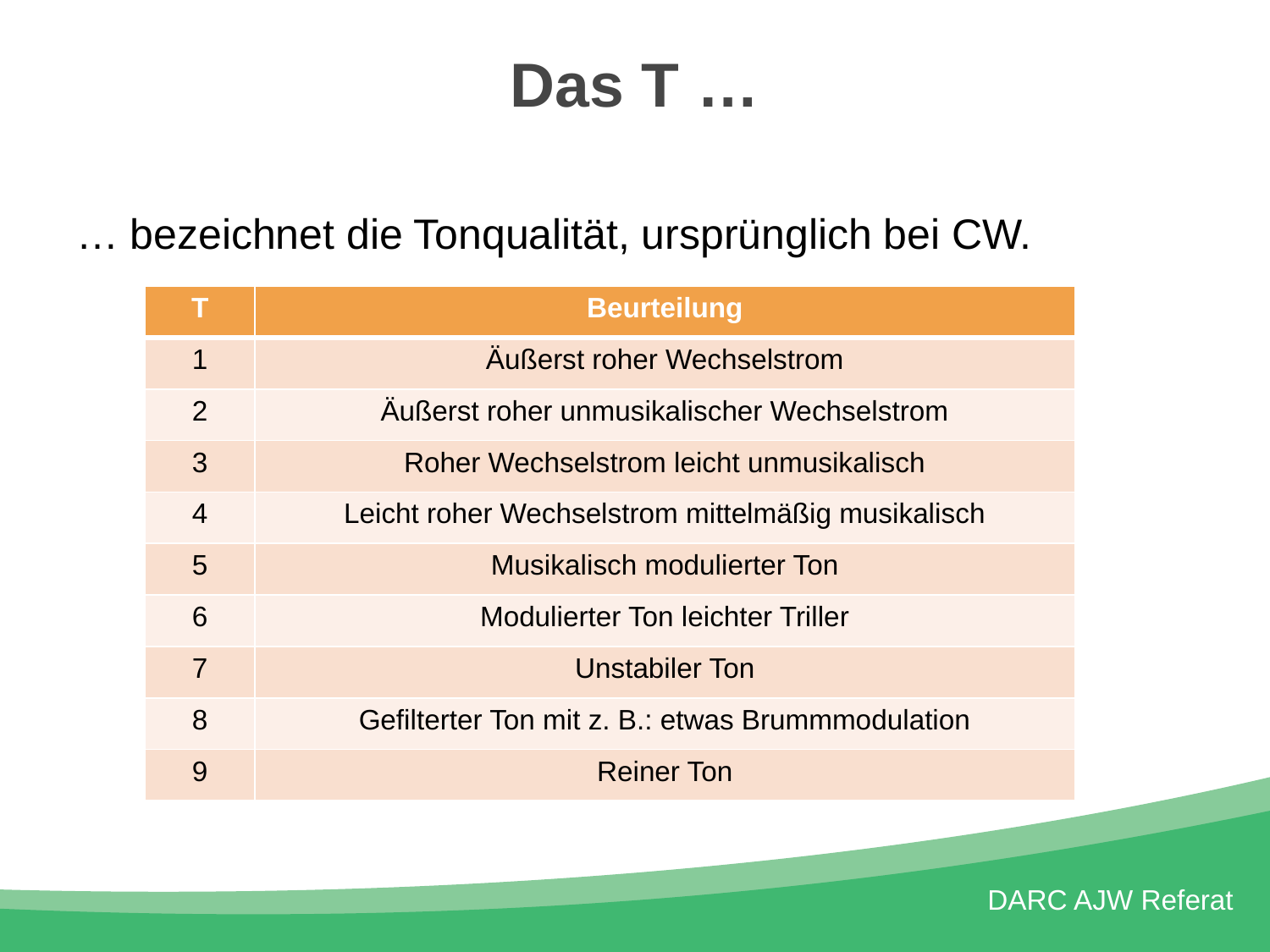

# Das T …
… bezeichnet die Tonqualität, ursprünglich bei CW.
| T | Beurteilung |
| --- | --- |
| 1 | Äußerst roher Wechselstrom |
| 2 | Äußerst roher unmusikalischer Wechselstrom |
| 3 | Roher Wechselstrom leicht unmusikalisch |
| 4 | Leicht roher Wechselstrom mittelmäßig musikalisch |
| 5 | Musikalisch modulierter Ton |
| 6 | Modulierter Ton leichter Triller |
| 7 | Unstabiler Ton |
| 8 | Gefilterter Ton mit z. B.: etwas Brummmodulation |
| 9 | Reiner Ton |